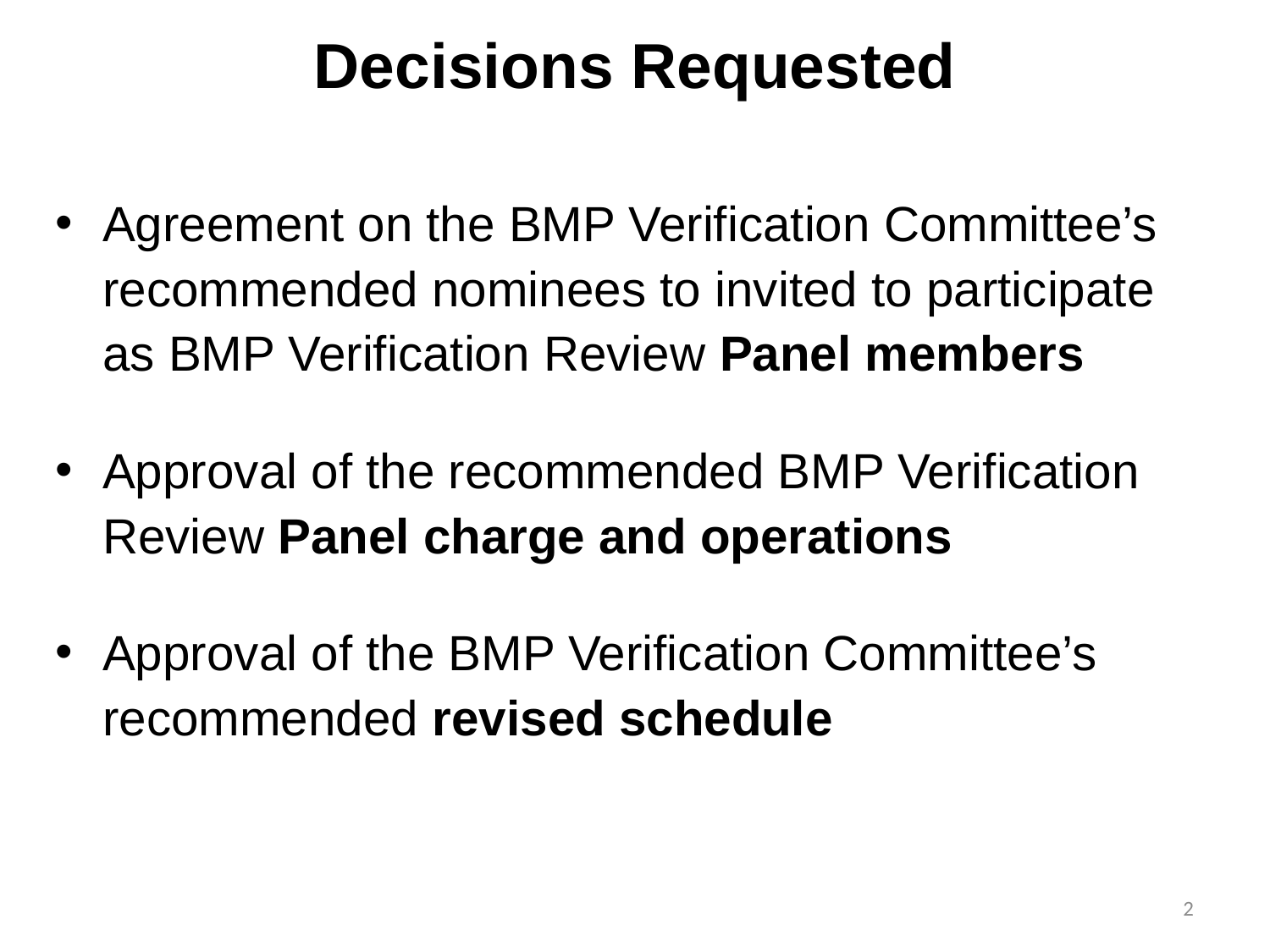

# Decisions Requested
Agreement on the BMP Verification Committee’s recommended nominees to invited to participate as BMP Verification Review Panel members
Approval of the recommended BMP Verification Review Panel charge and operations
Approval of the BMP Verification Committee’s recommended revised schedule

2